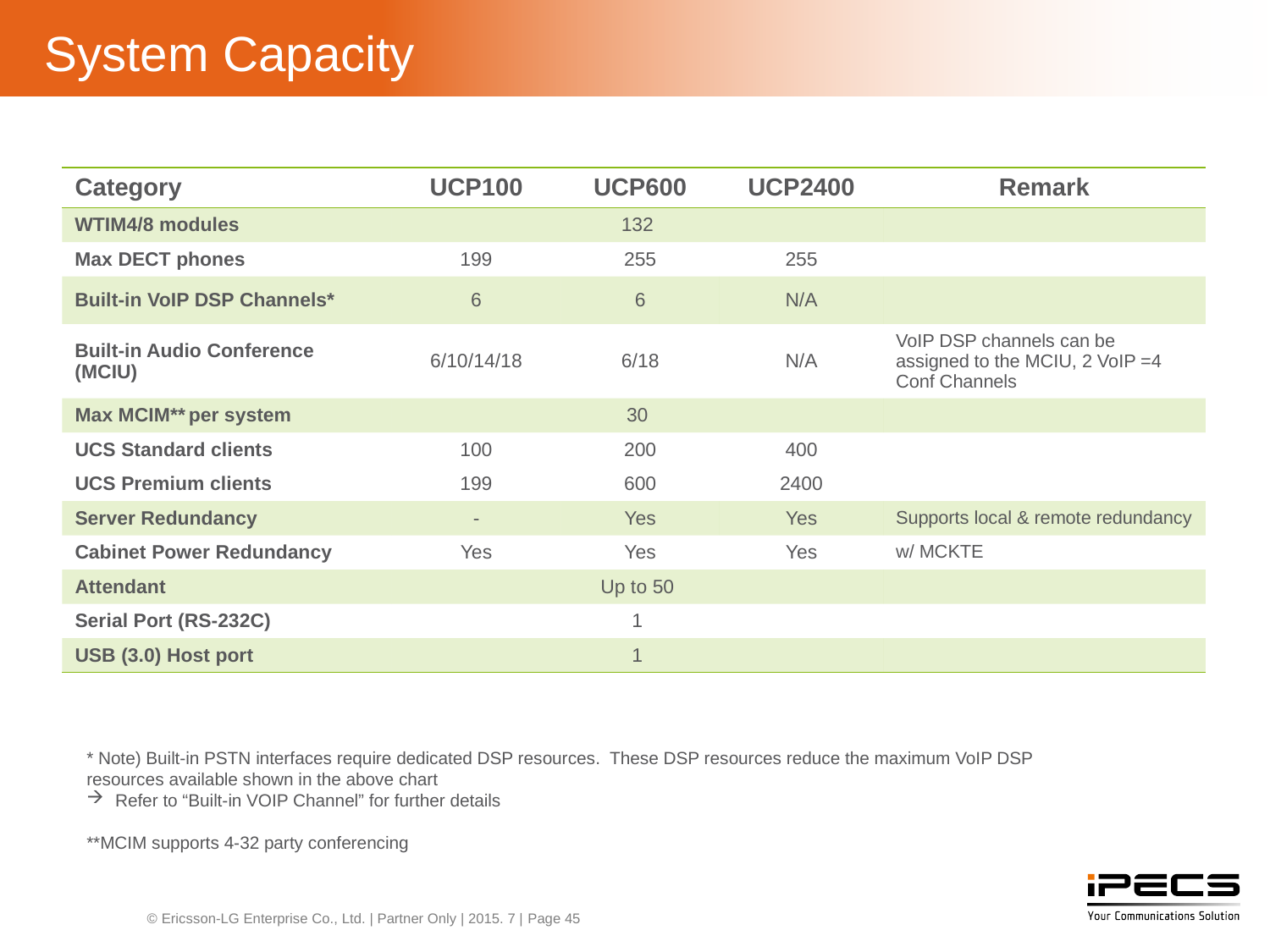

# System Capacity
| Category | UCP100 | UCP600 | UCP2400 | Remark |
| --- | --- | --- | --- | --- |
| WTIM4/8 modules | 132 |  |  |  |
| Max DECT phones | 199 | 255 | 255 |  |
| Built-in VoIP DSP Channels\* | 6 | 6 | N/A |  |
| Built-in Audio Conference (MCIU) | 6/10/14/18 | 6/18 | N/A | VoIP DSP channels can be assigned to the MCIU, 2 VoIP =4 Conf Channels |
| Max MCIM\*\* per system | 30 |  |  |  |
| UCS Standard clients | 100 | 200 | 400 |  |
| UCS Premium clients | 199 | 600 | 2400 |  |
| Server Redundancy | - | Yes | Yes | Supports local & remote redundancy |
| Cabinet Power Redundancy | Yes | Yes | Yes | w/ MCKTE |
| Attendant | Up to 50 |  |  |  |
| Serial Port (RS-232C) | 1 |  |  |  |
| USB (3.0) Host port | 1 |  |  |  |
* Note) Built-in PSTN interfaces require dedicated DSP resources.  These DSP resources reduce the maximum VoIP DSP resources available shown in the above chart
 Refer to “Built-in VOIP Channel” for further details

**MCIM supports 4-32 party conferencing